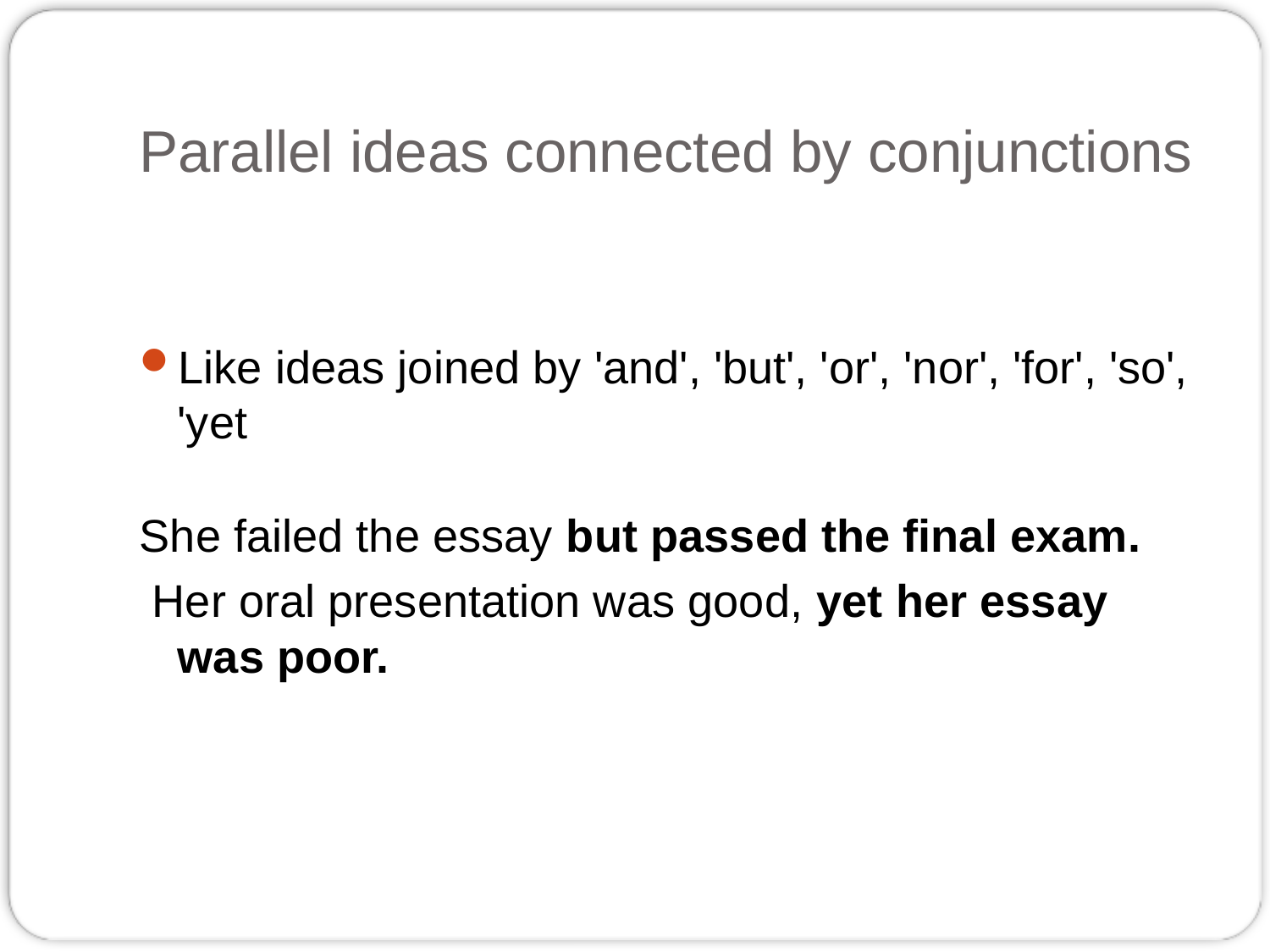

# Parallel ideas connected by conjunctions

Like ideas joined by 'and', 'but', 'or', 'nor', 'for', 'so', 'yet

She failed the essay but passed the final exam.
 Her oral presentation was good, yet her essay was poor.